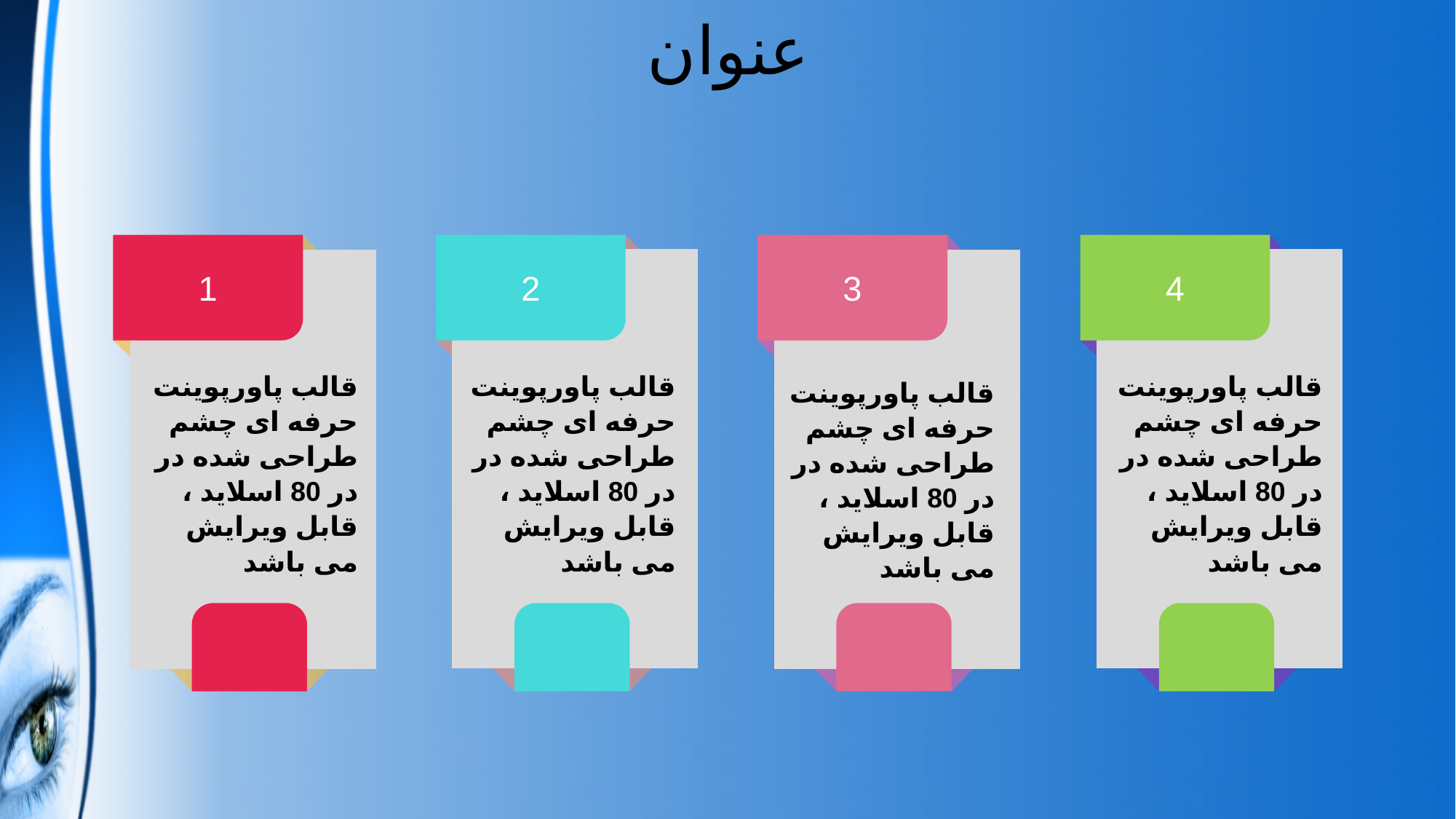

عنوان
1

2

3

4

قالب پاورپوينت حرفه ای چشم طراحی شده در در 80 اسلاید ، قابل ویرایش می باشد
قالب پاورپوينت حرفه ای چشم طراحی شده در در 80 اسلاید ، قابل ویرایش می باشد
قالب پاورپوينت حرفه ای چشم طراحی شده در در 80 اسلاید ، قابل ویرایش می باشد
قالب پاورپوينت حرفه ای چشم طراحی شده در در 80 اسلاید ، قابل ویرایش می باشد